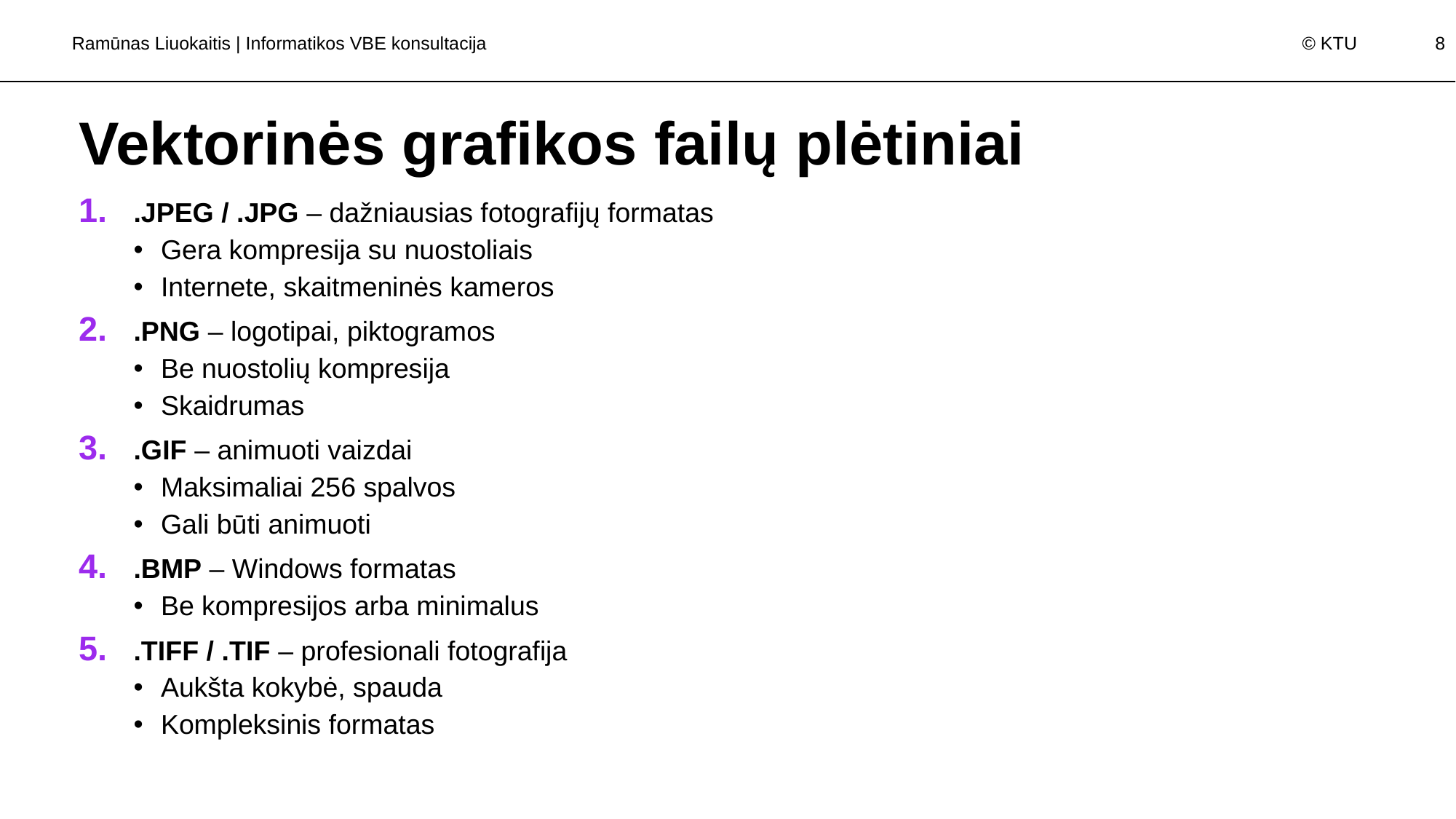

Ramūnas Liuokaitis | Informatikos VBE konsultacija
# Vektorinės grafikos failų plėtiniai
.JPEG / .JPG – dažniausias fotografijų formatas
Gera kompresija su nuostoliais
Internete, skaitmeninės kameros
.PNG – logotipai, piktogramos
Be nuostolių kompresija
Skaidrumas
.GIF – animuoti vaizdai
Maksimaliai 256 spalvos
Gali būti animuoti
.BMP – Windows formatas
Be kompresijos arba minimalus
.TIFF / .TIF – profesionali fotografija
Aukšta kokybė, spauda
Kompleksinis formatas